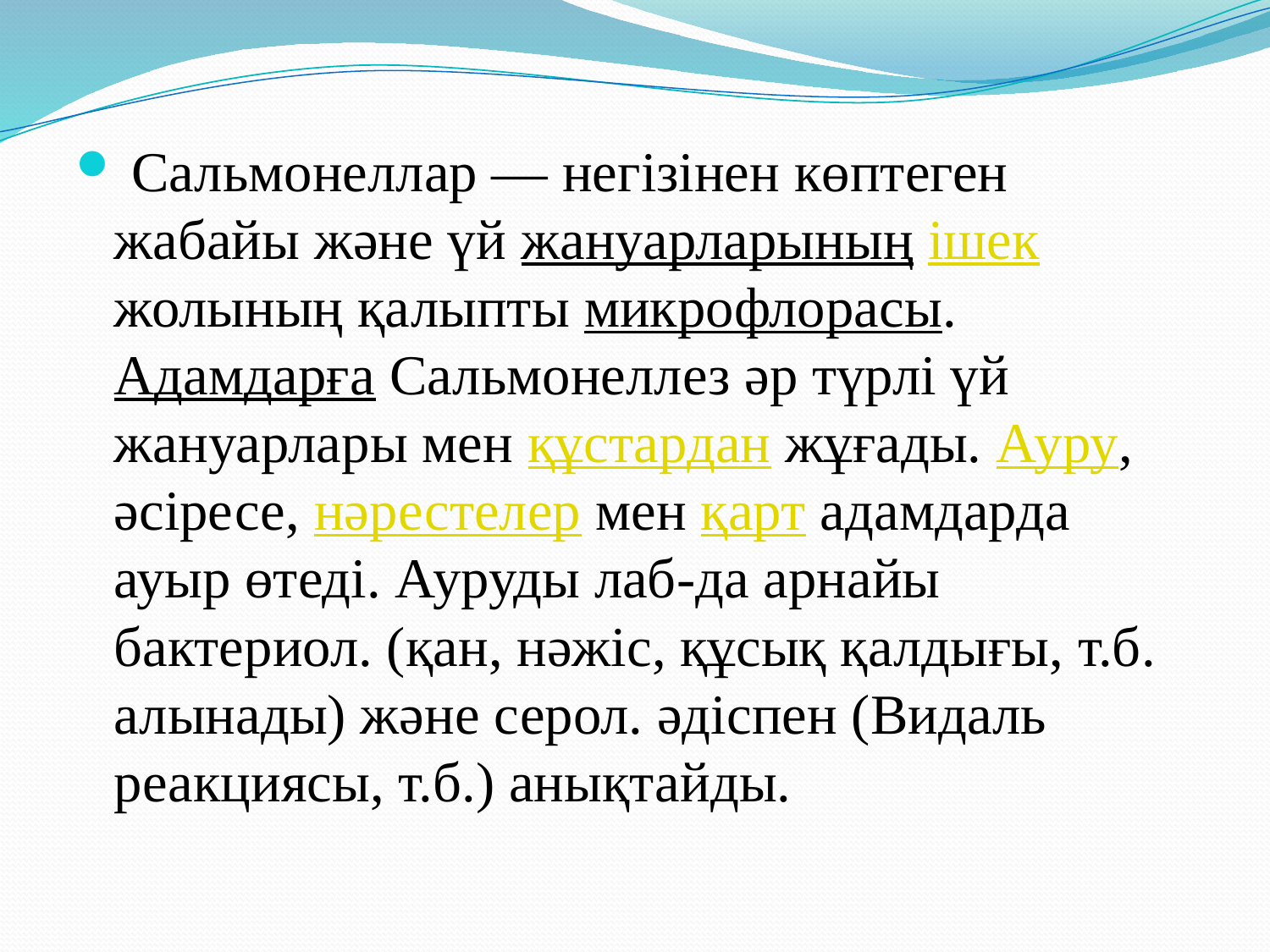

Сальмонеллар — негізінен көптеген жабайы және үй жануарларының ішек жолының қалыпты микрофлорасы. Адамдарға Сальмонеллез әр түрлі үй жануарлары мен құстардан жұғады. Ауру, әсіресе, нәрестелер мен қарт адамдарда ауыр өтеді. Ауруды лаб-да арнайы бактериол. (қан, нәжіс, құсық қалдығы, т.б. алынады) және серол. әдіспен (Видаль реакциясы, т.б.) анықтайды.